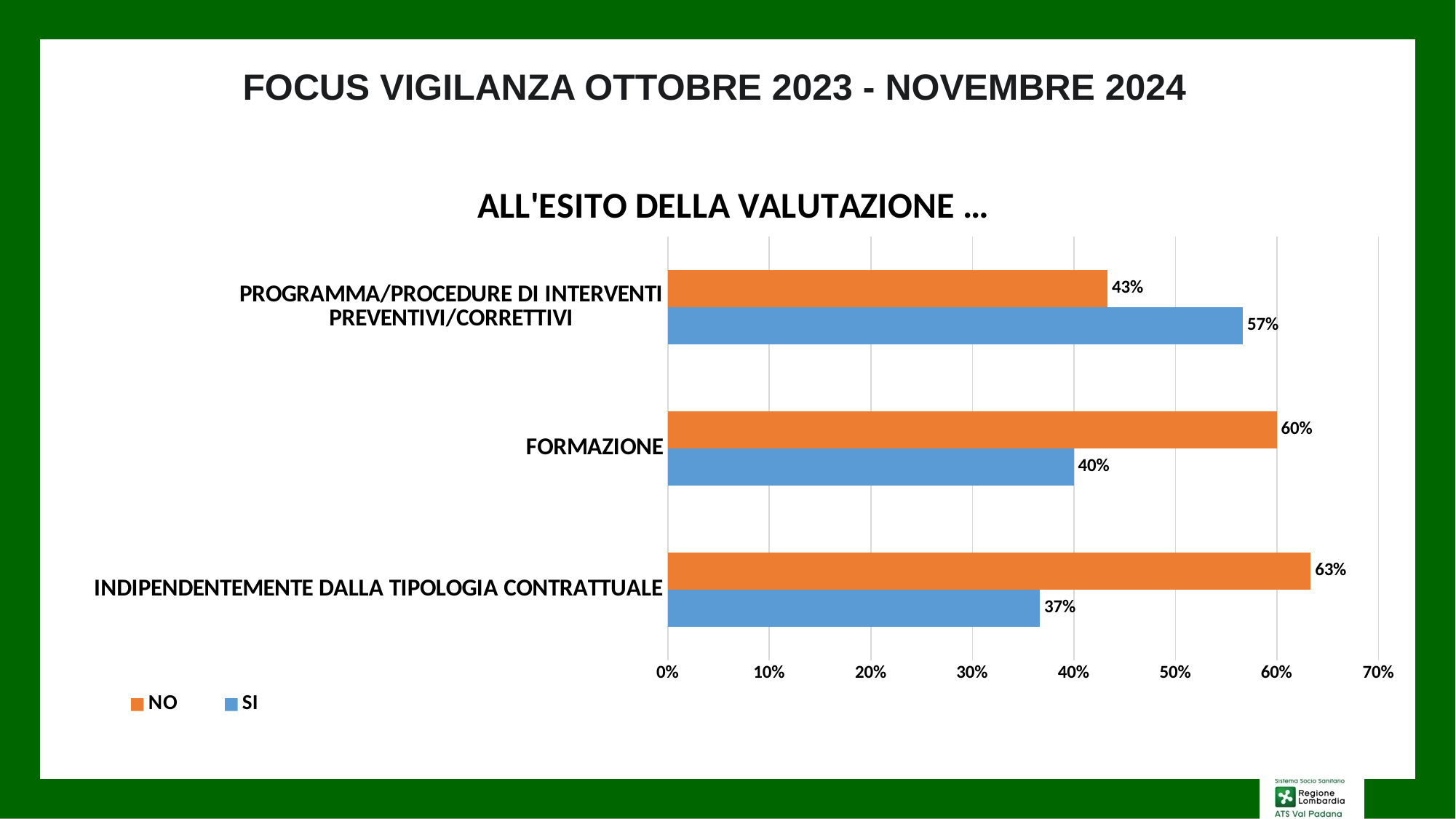

FOCUS VIGILANZA OTTOBRE 2023 - NOVEMBRE 2024

### Chart: ALL'ESITO DELLA VALUTAZIONE …

| Category | SI | NO |
|---|---|---|
| INDIPENDENTEMENTE DALLA TIPOLOGIA CONTRATTUALE | 0.36666666666666664 | 0.6333333333333333 |
| FORMAZIONE | 0.4 | 0.6 |
| PROGRAMMA/PROCEDURE DI INTERVENTI PREVENTIVI/CORRETTIVI | 0.5666666666666667 | 0.43333333333333335 |